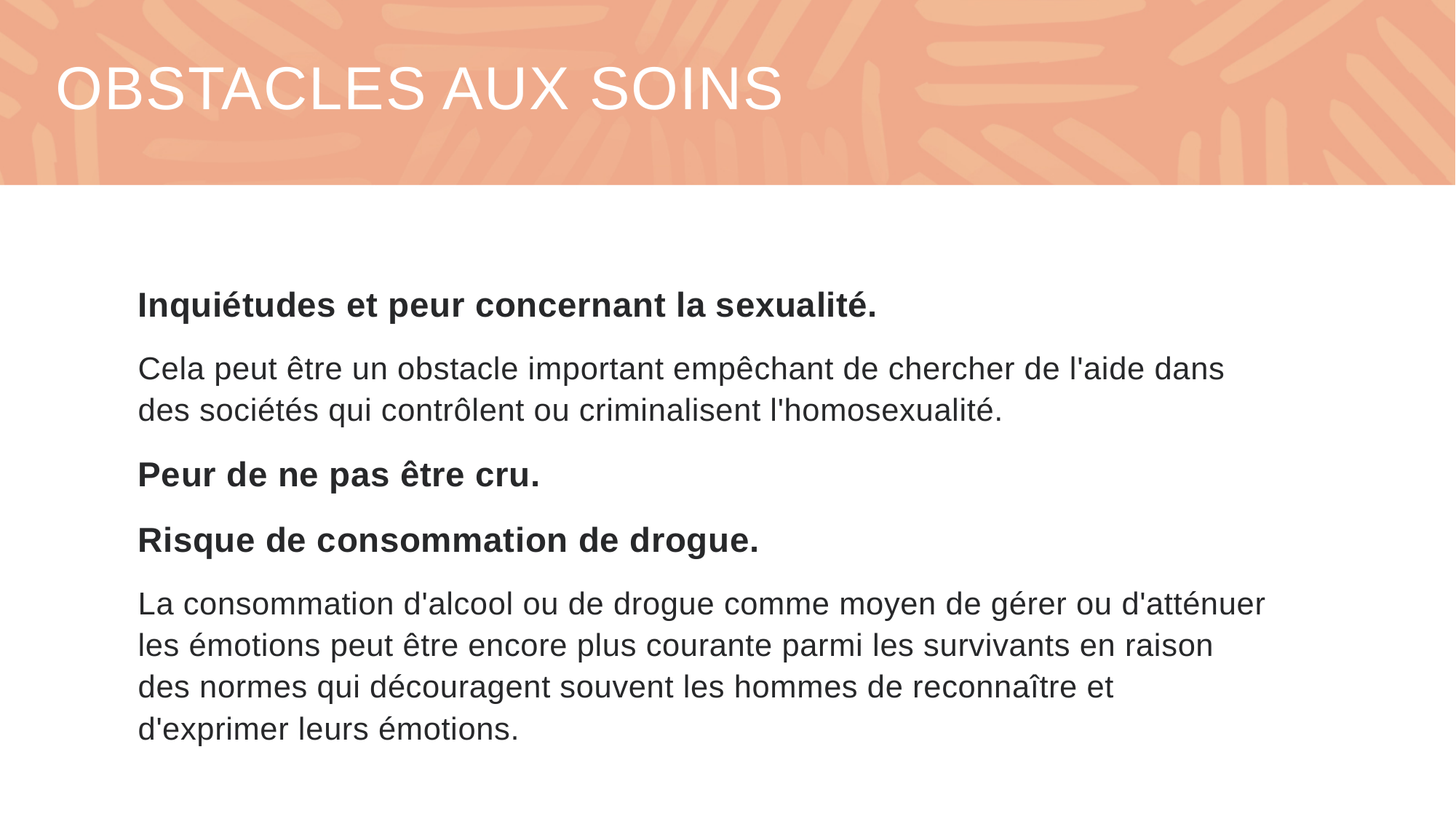

# Obstacles aux soins
Inquiétudes et peur concernant la sexualité.
Cela peut être un obstacle important empêchant de chercher de l'aide dans des sociétés qui contrôlent ou criminalisent l'homosexualité.
Peur de ne pas être cru.
Risque de consommation de drogue.
La consommation d'alcool ou de drogue comme moyen de gérer ou d'atténuer les émotions peut être encore plus courante parmi les survivants en raison des normes qui découragent souvent les hommes de reconnaître et d'exprimer leurs émotions.